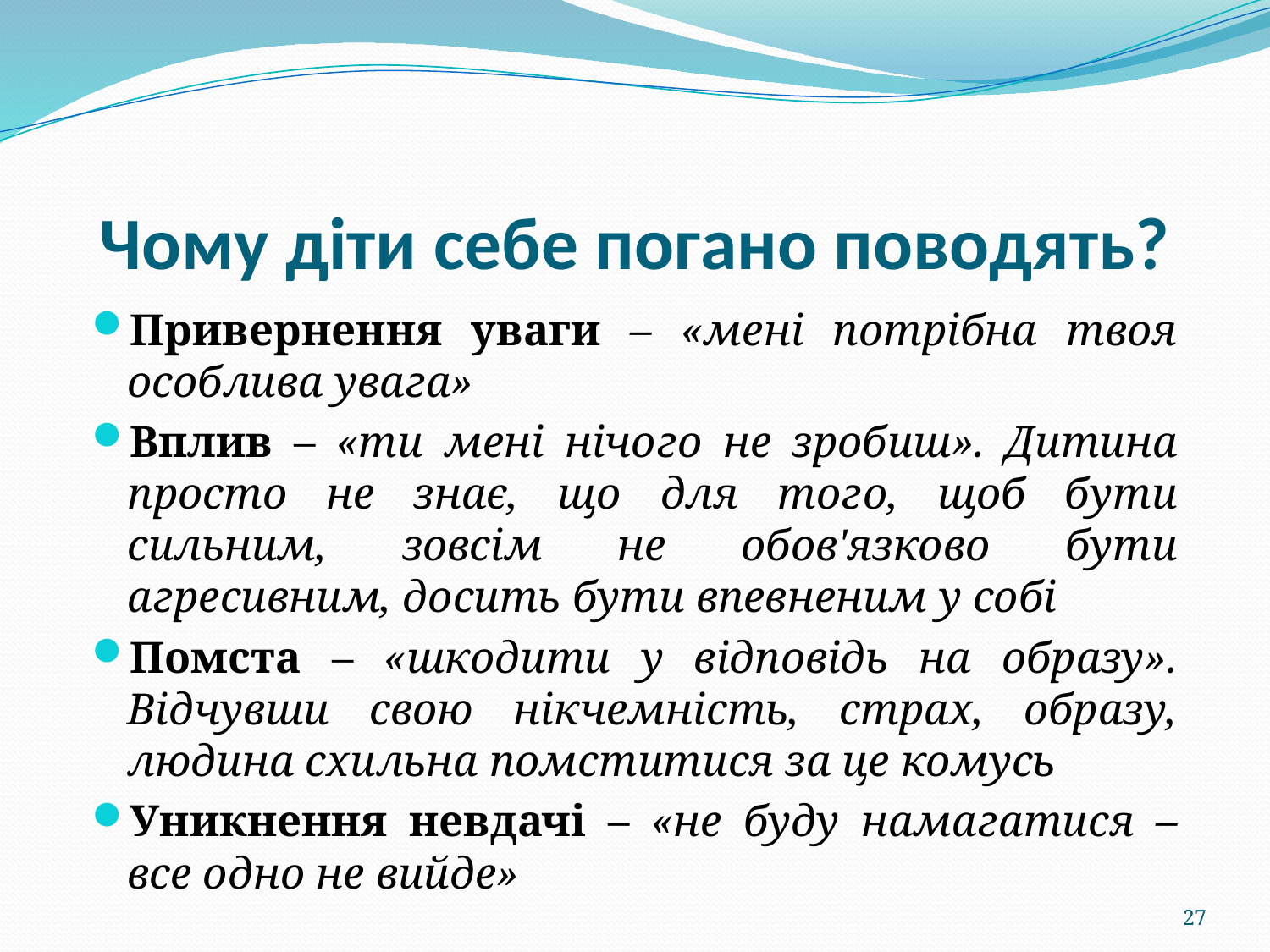

# Чому діти себе погано поводять?
Привернення уваги – «мені потрібна твоя особлива увага»
Вплив – «ти мені нічого не зробиш». Дитина просто не знає, що для того, щоб бути сильним, зовсім не обов'язково бути агресивним, досить бути впевненим у собі
Помста – «шкодити у відповідь на образу». Відчувши свою нікчемність, страх, образу, людина схильна помститися за це комусь
Уникнення невдачі – «не буду намагатися – все одно не вийде»

27